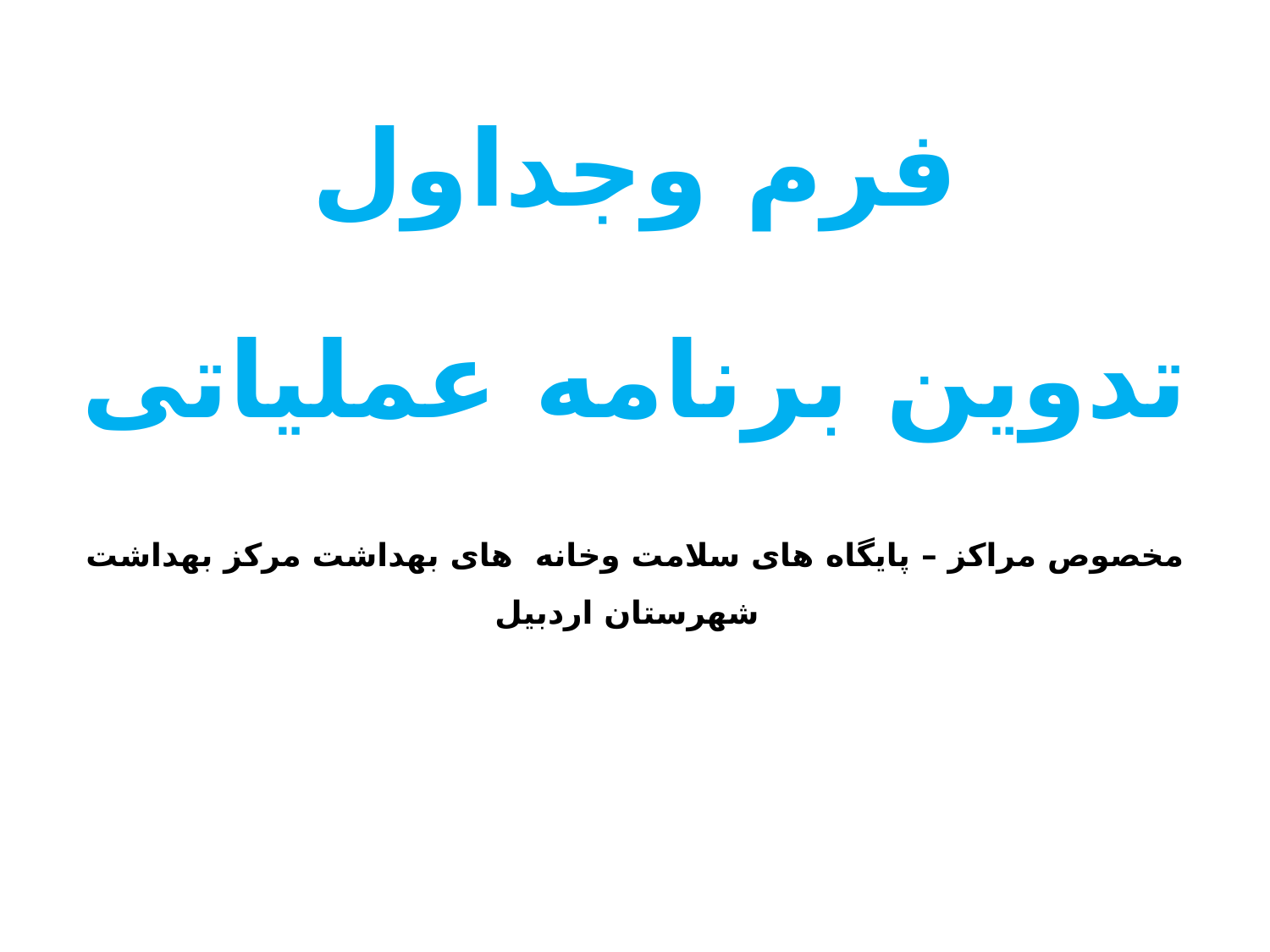

فرم وجداول
تدوین برنامه عملیاتی

مخصوص مراکز – پایگاه های سلامت وخانه  های بهداشت مرکز بهداشت شهرستان اردبیل